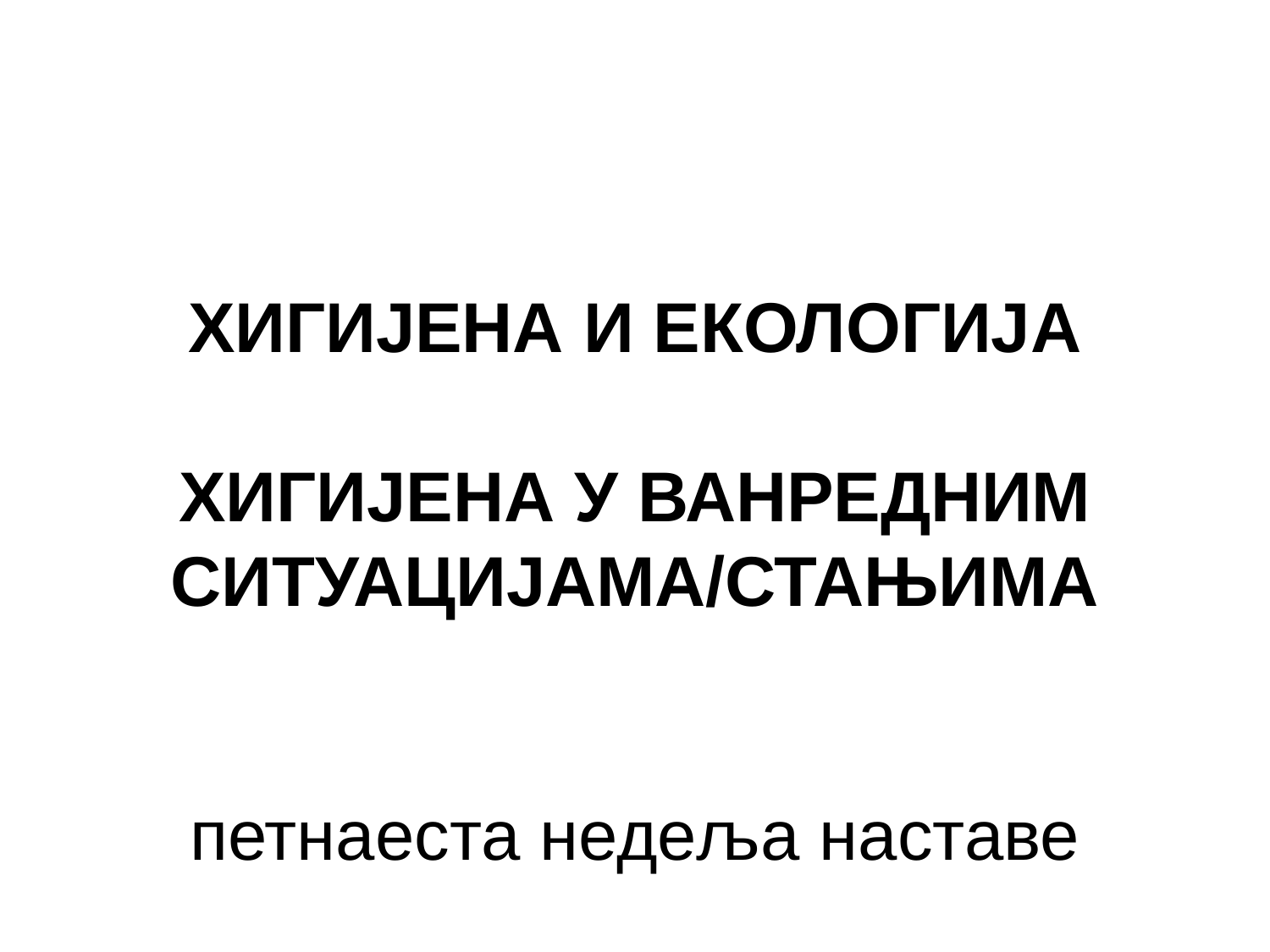

# ХИГИЈЕНА И ЕКОЛОГИЈА ХИГИЈЕНА У ВАНРЕДНИМ СИТУАЦИЈАМА/СТАЊИМА петнаеста недеља наставе